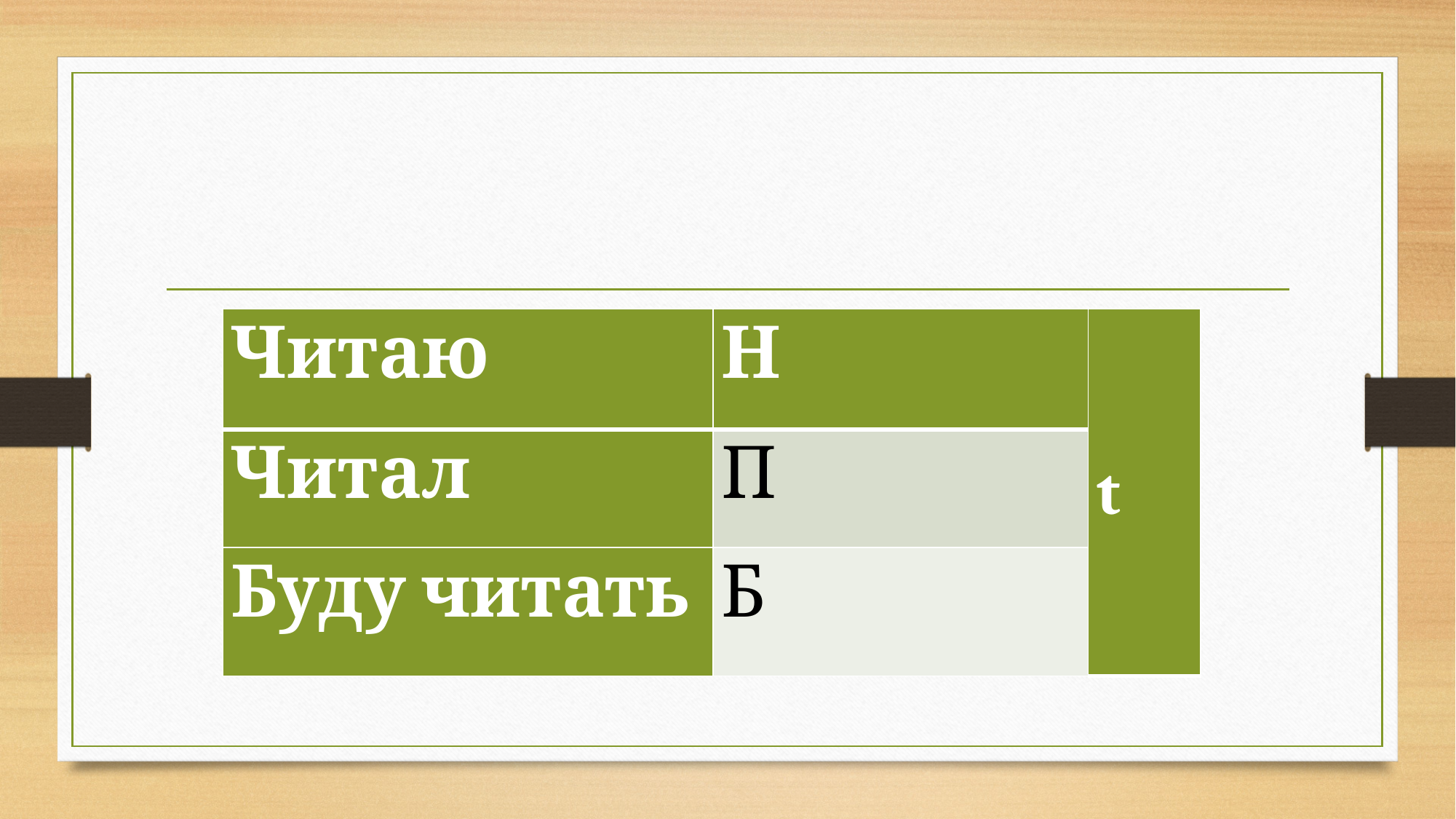

#
| Читаю | Н | t |
| --- | --- | --- |
| Читал | П |  |
| Буду читать | Б |  |